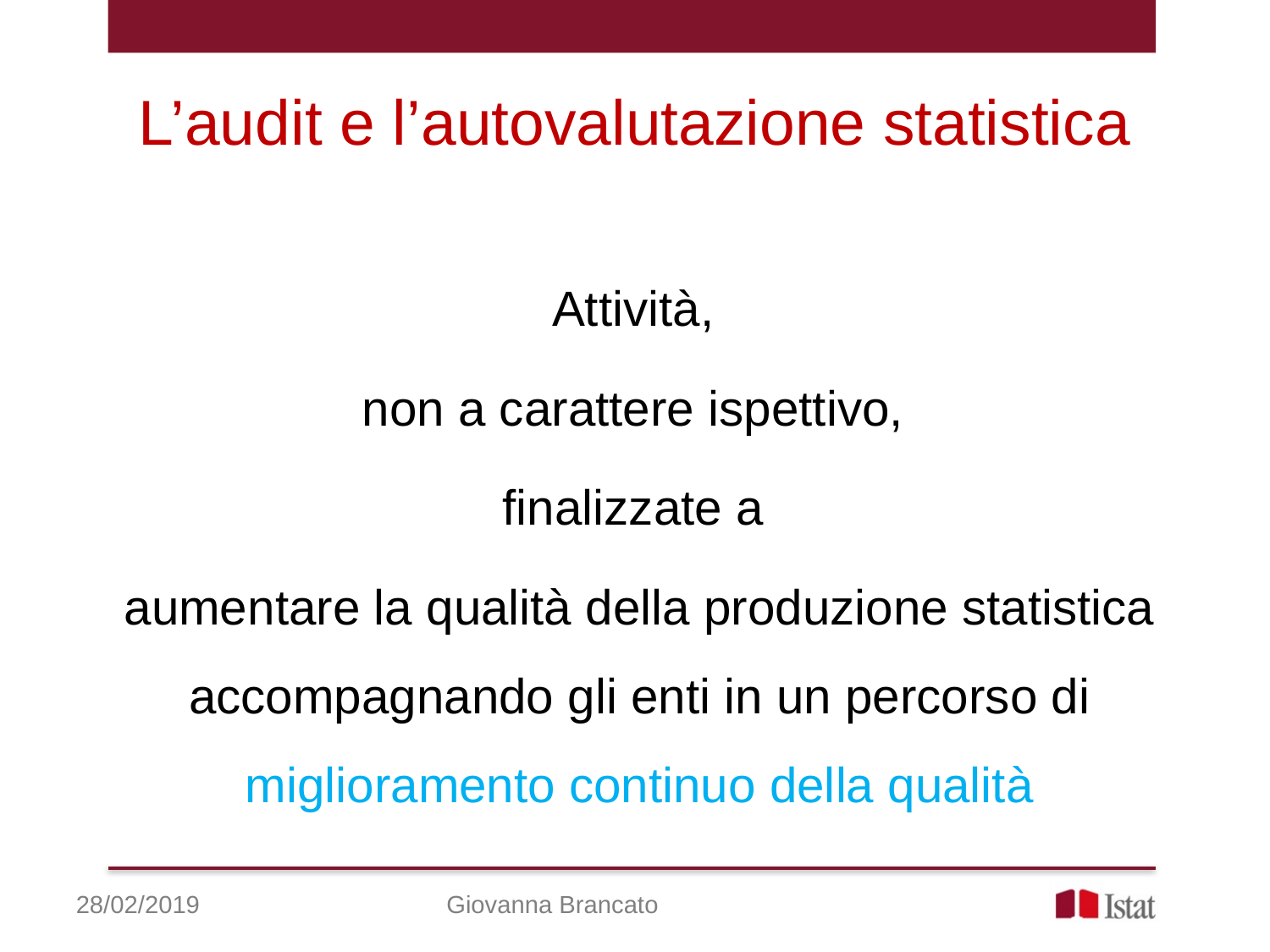

L’audit e l’autovalutazione statistica
Attività,
non a carattere ispettivo,
finalizzate a
aumentare la qualità della produzione statistica accompagnando gli enti in un percorso di miglioramento continuo della qualità
28/02/2019
Giovanna Brancato